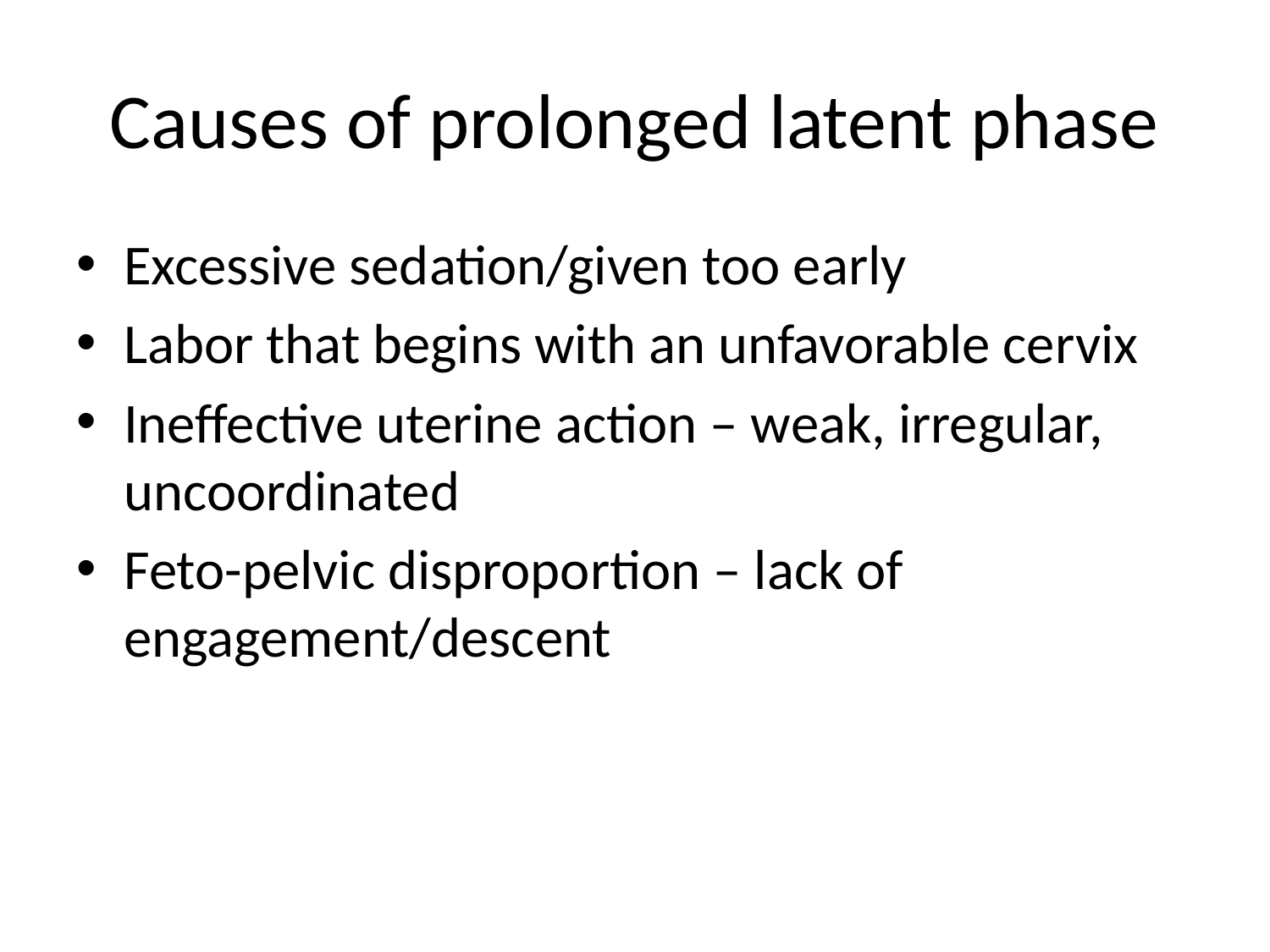

# Causes of prolonged latent phase
Excessive sedation/given too early
Labor that begins with an unfavorable cervix
Ineffective uterine action – weak, irregular, uncoordinated
Feto-pelvic disproportion – lack of engagement/descent